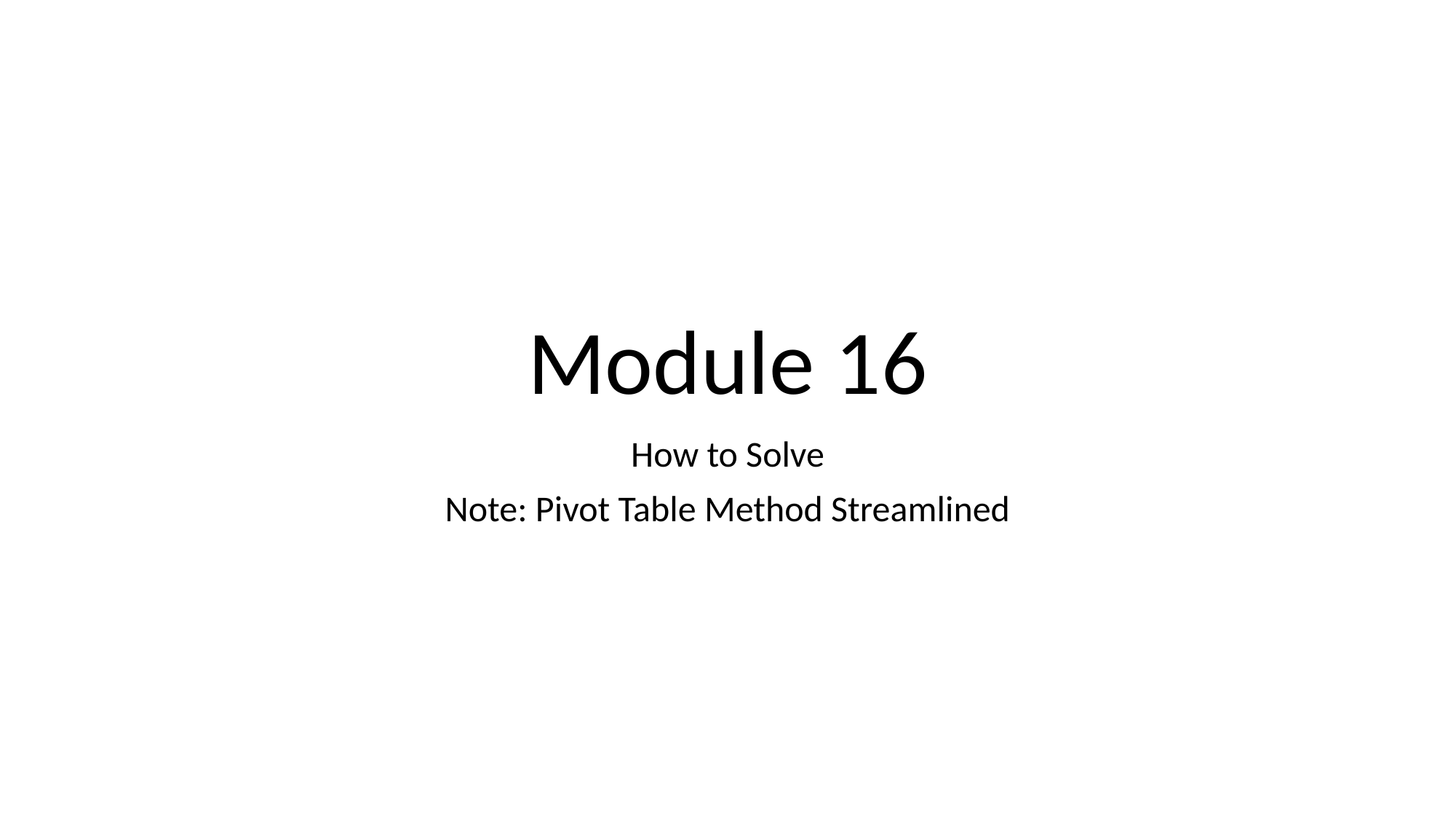

# Module 16
How to Solve
Note: Pivot Table Method Streamlined